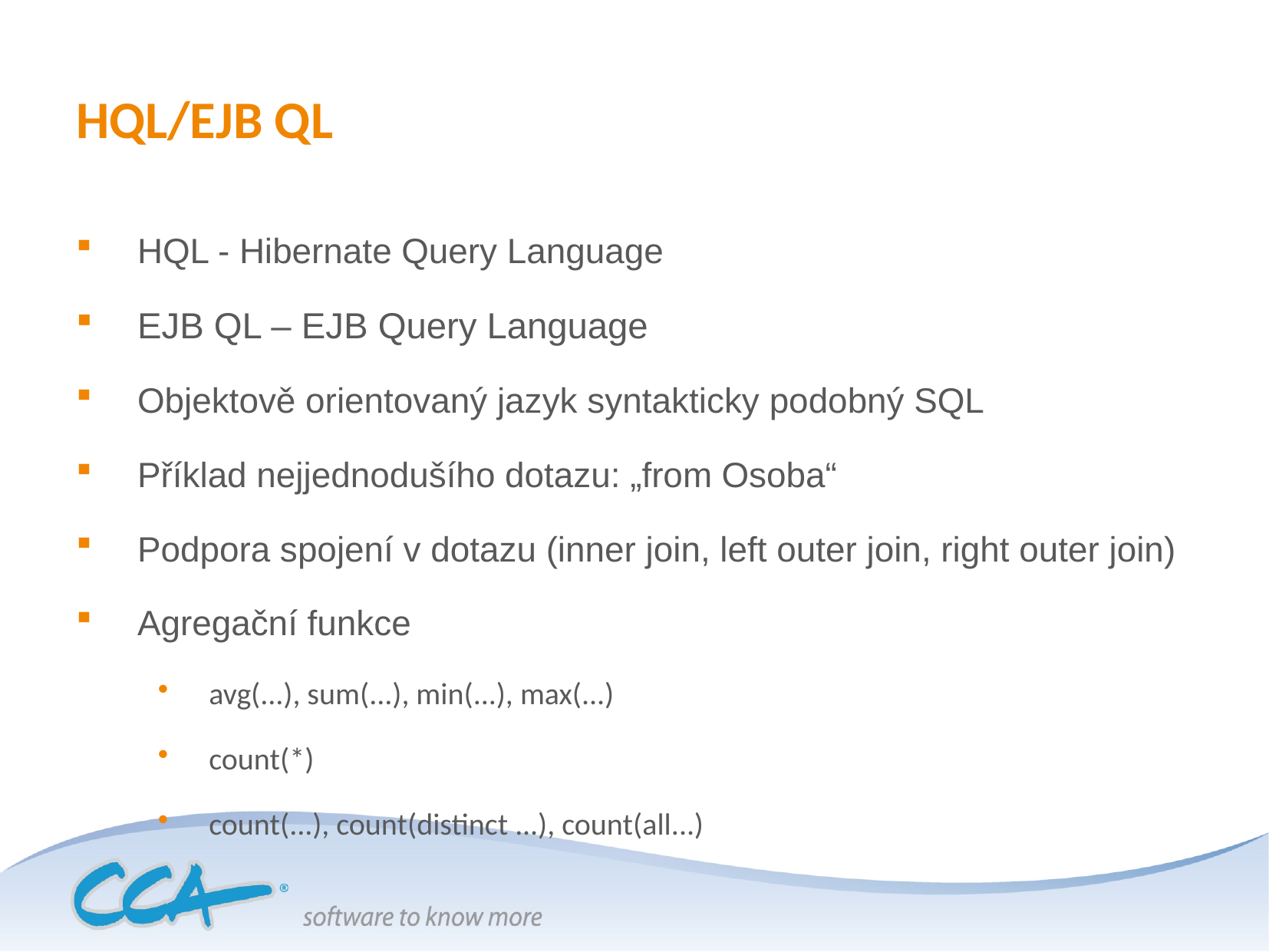

# HQL/EJB QL
HQL - Hibernate Query Language
EJB QL – EJB Query Language
Objektově orientovaný jazyk syntakticky podobný SQL
Příklad nejjednodušího dotazu: „from Osoba“
Podpora spojení v dotazu (inner join, left outer join, right outer join)
Agregační funkce
avg(...), sum(...), min(...), max(...)
count(*)
count(...), count(distinct ...), count(all...)